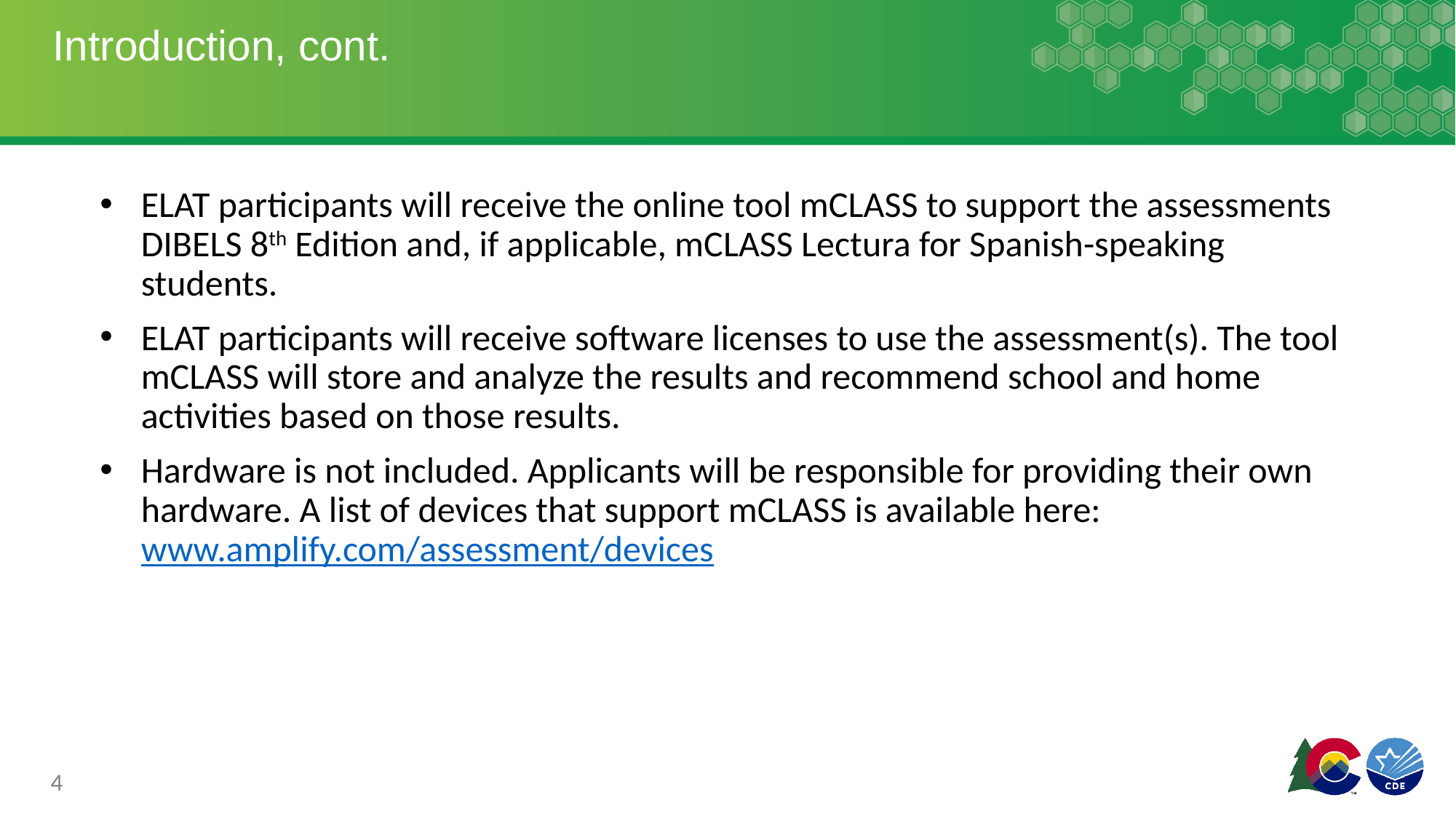

# Introduction, cont.
ELAT participants will receive the online tool mCLASS to support the assessments DIBELS 8th Edition and, if applicable, mCLASS Lectura for Spanish-speaking students.
ELAT participants will receive software licenses to use the assessment(s). The tool mCLASS will store and analyze the results and recommend school and home activities based on those results.
Hardware is not included. Applicants will be responsible for providing their own hardware. A list of devices that support mCLASS is available here: www.amplify.com/assessment/devices
4